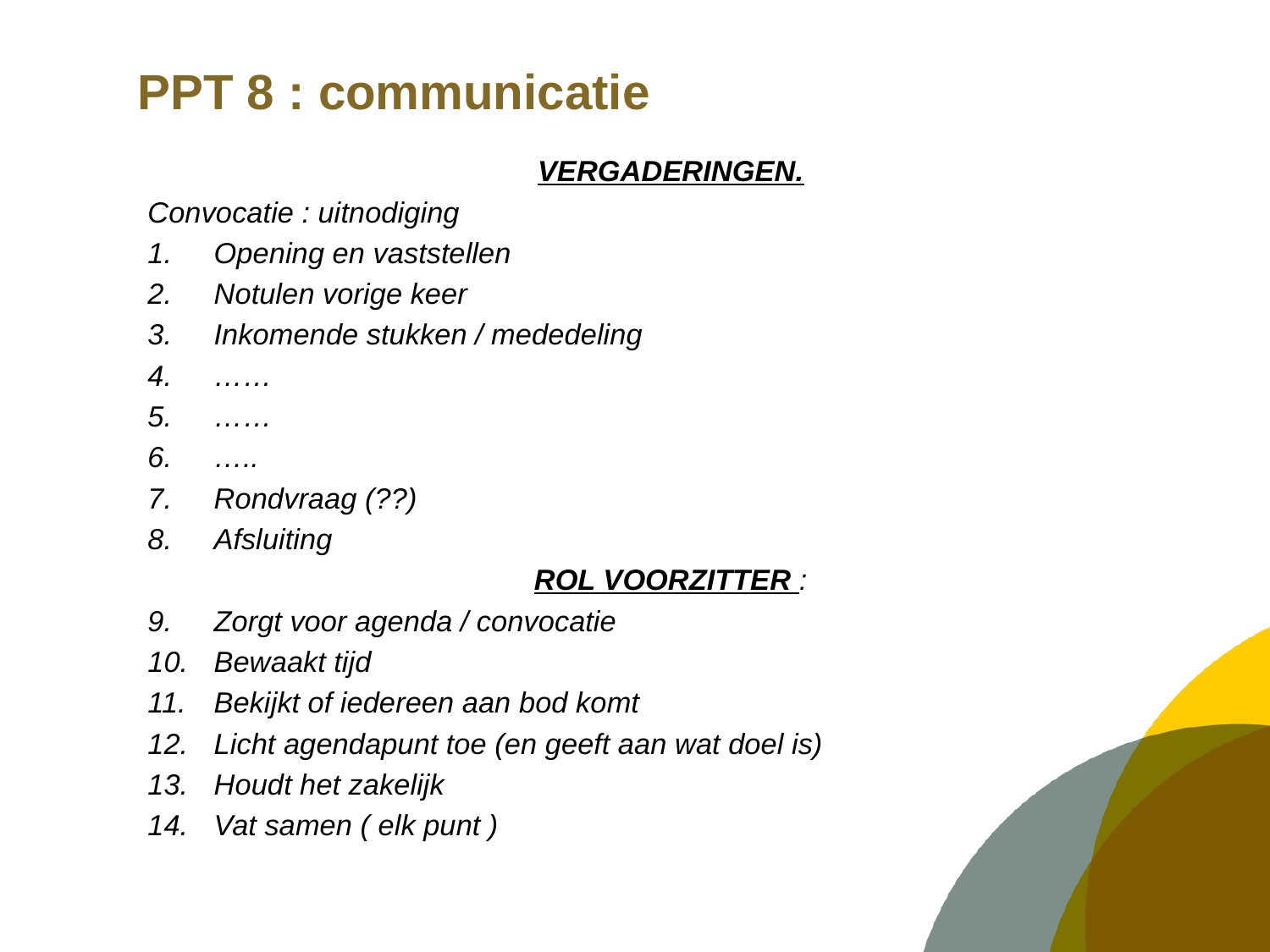

# PPT 8 : communicatie
VERGADERINGEN.
Convocatie : uitnodiging
Opening en vaststellen
Notulen vorige keer
Inkomende stukken / mededeling
……
……
…..
Rondvraag (??)
Afsluiting
ROL VOORZITTER :
Zorgt voor agenda / convocatie
Bewaakt tijd
Bekijkt of iedereen aan bod komt
Licht agendapunt toe (en geeft aan wat doel is)
Houdt het zakelijk
Vat samen ( elk punt )